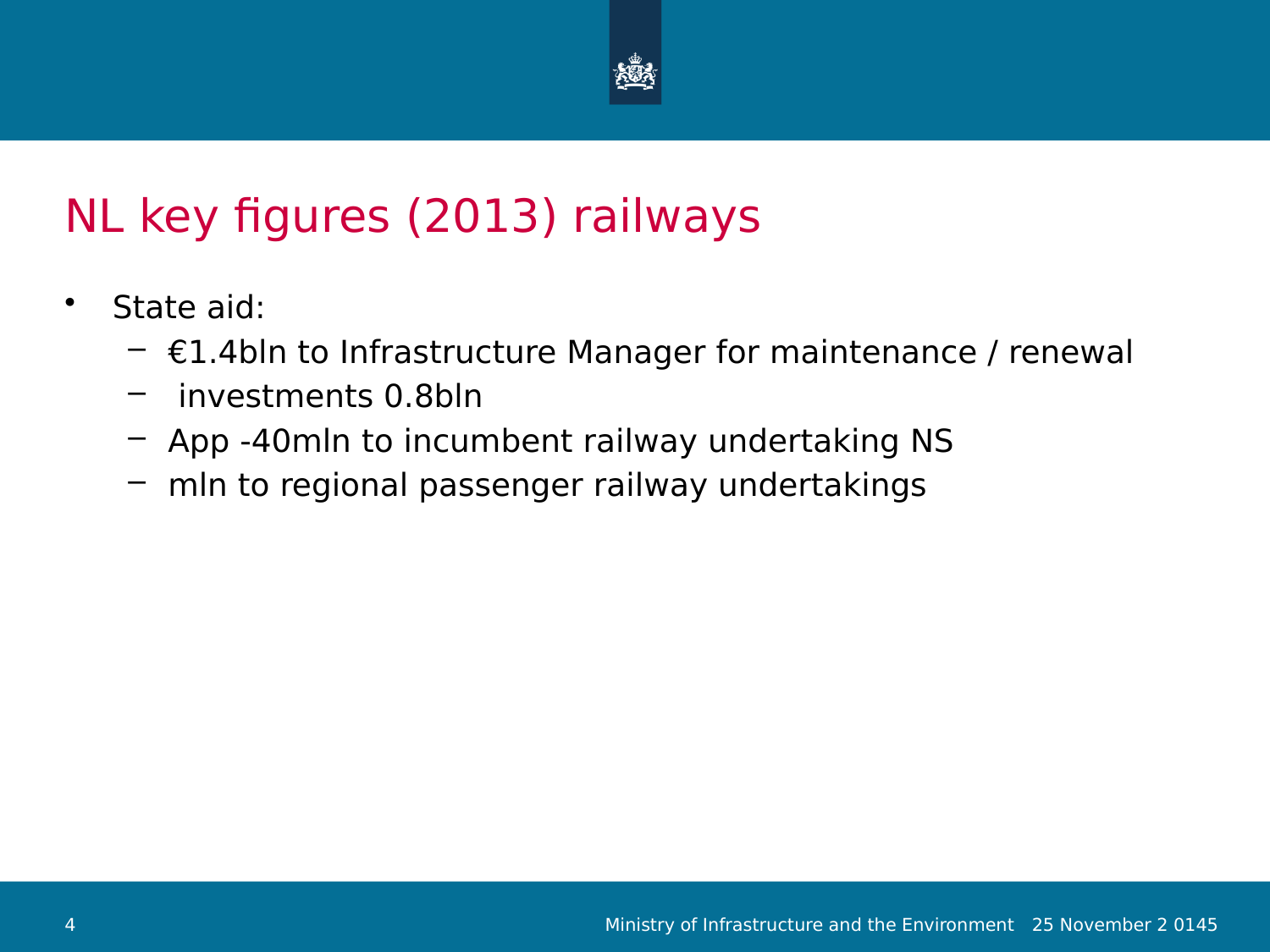

# NL key figures (2013) railways
State aid:
€1.4bln to Infrastructure Manager for maintenance / renewal
 investments 0.8bln
App -40mln to incumbent railway undertaking NS
mln to regional passenger railway undertakings
Ministry of Infrastructure and the Environment
4
25 November 2 0145